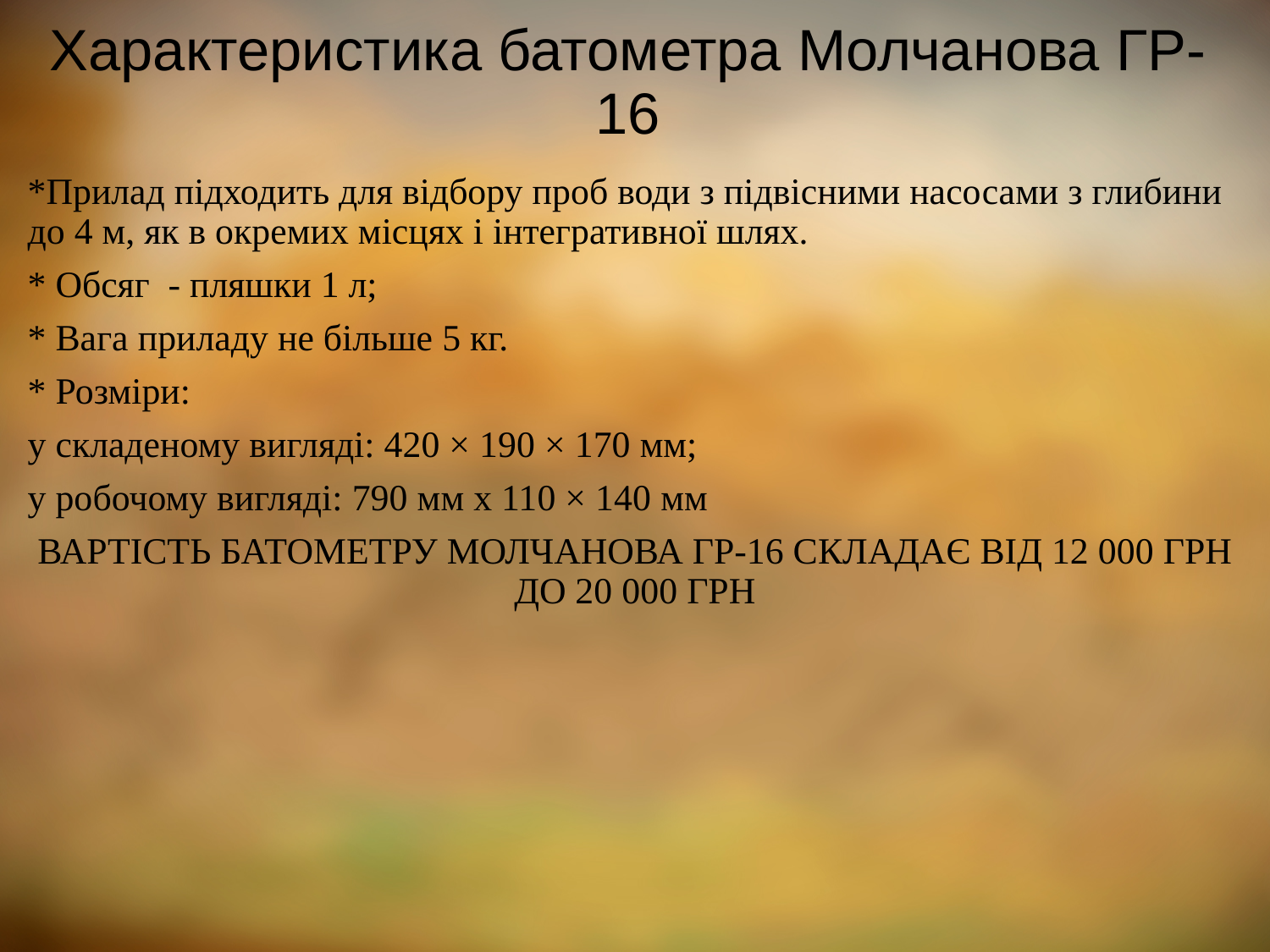

# Характеристика батометра Молчанова ГР-16
*Прилад підходить для відбору проб води з підвісними насосами з глибини до 4 м, як в окремих місцях і інтегративної шлях.
* Обсяг  - пляшки 1 л;
* Вага приладу не більше 5 кг.
* Розміри:
у складеному вигляді: 420 × 190 × 170 мм;
у робочому вигляді: 790 мм x 110 × 140 мм
ВАРТІСТЬ БАТОМЕТРУ МОЛЧАНОВА ГР-16 СКЛАДАЄ ВІД 12 000 ГРН ДО 20 000 ГРН